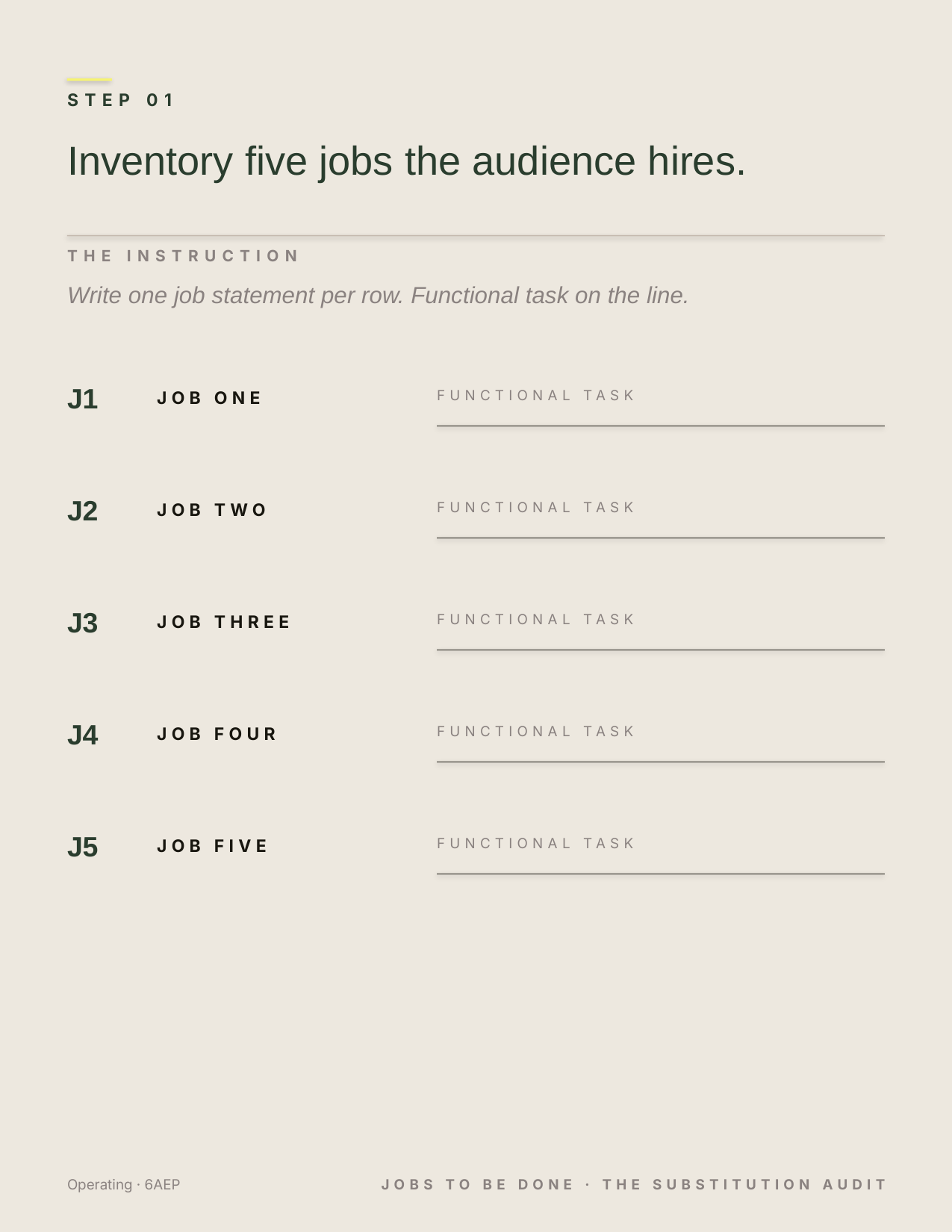

STEP 01
Inventory five jobs the audience hires.

THE INSTRUCTION
Write one job statement per row. Functional task on the line.
J1
FUNCTIONAL TASK
JOB ONE
J2
FUNCTIONAL TASK
JOB TWO
J3
FUNCTIONAL TASK
JOB THREE
J4
FUNCTIONAL TASK
JOB FOUR
J5
FUNCTIONAL TASK
JOB FIVE
Operating · 6AEP
JOBS TO BE DONE · THE SUBSTITUTION AUDIT